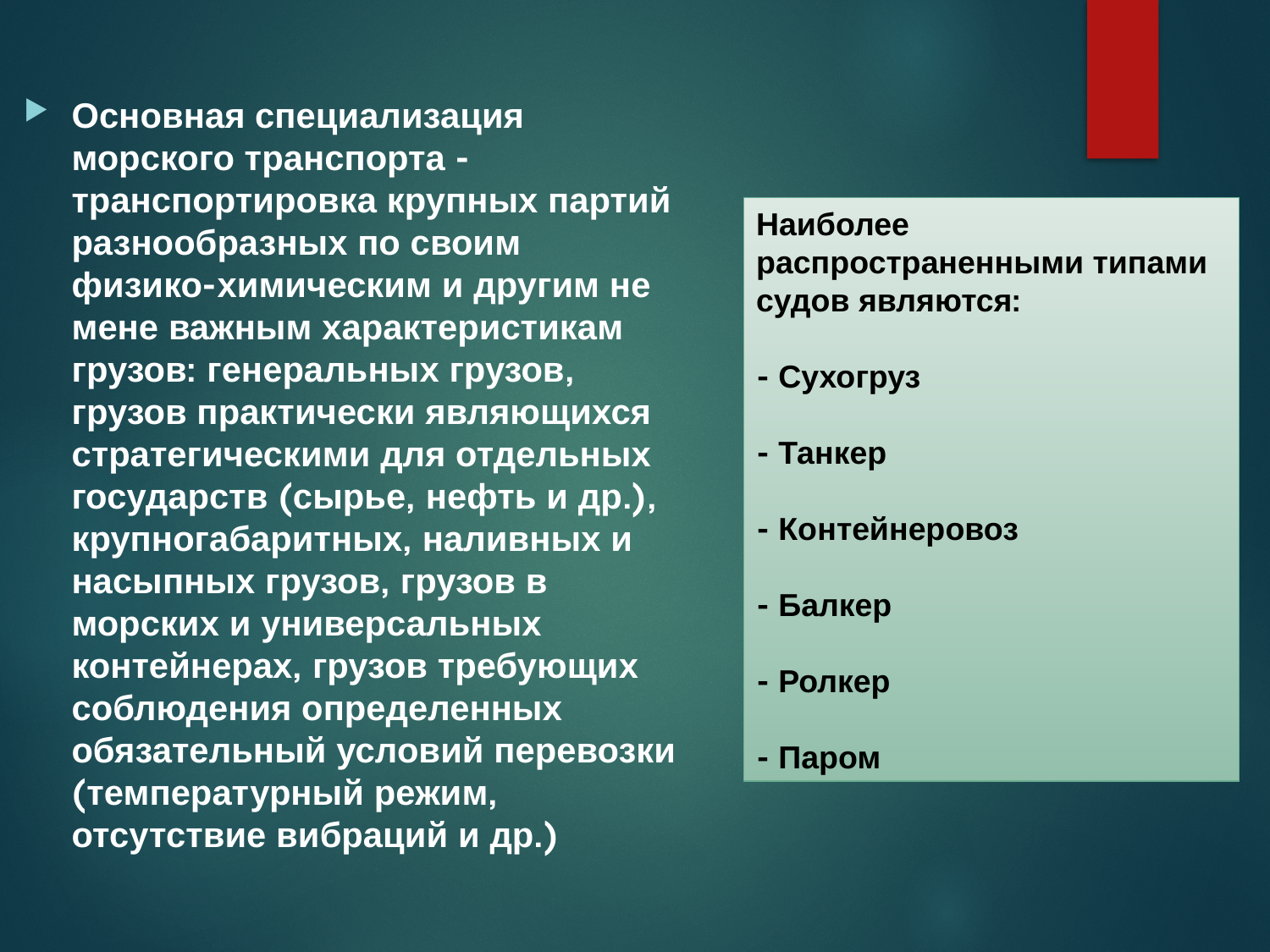

Основная специализация морского транспорта - транспортировка крупных партий разнообразных по своим физико-химическим и другим не мене важным характеристикам грузов: генеральных грузов, грузов практически являющихся стратегическими для отдельных государств (сырье, нефть и др.), крупногабаритных, наливных и насыпных грузов, грузов в морских и универсальных контейнерах, грузов требующих соблюдения определенных обязательный условий перевозки (температурный режим, отсутствие вибраций и др.)
Наиболее распространенными типами судов являются:

- Сухогруз

- Танкер

- Контейнеровоз

- Балкер

- Ролкер

- Паром